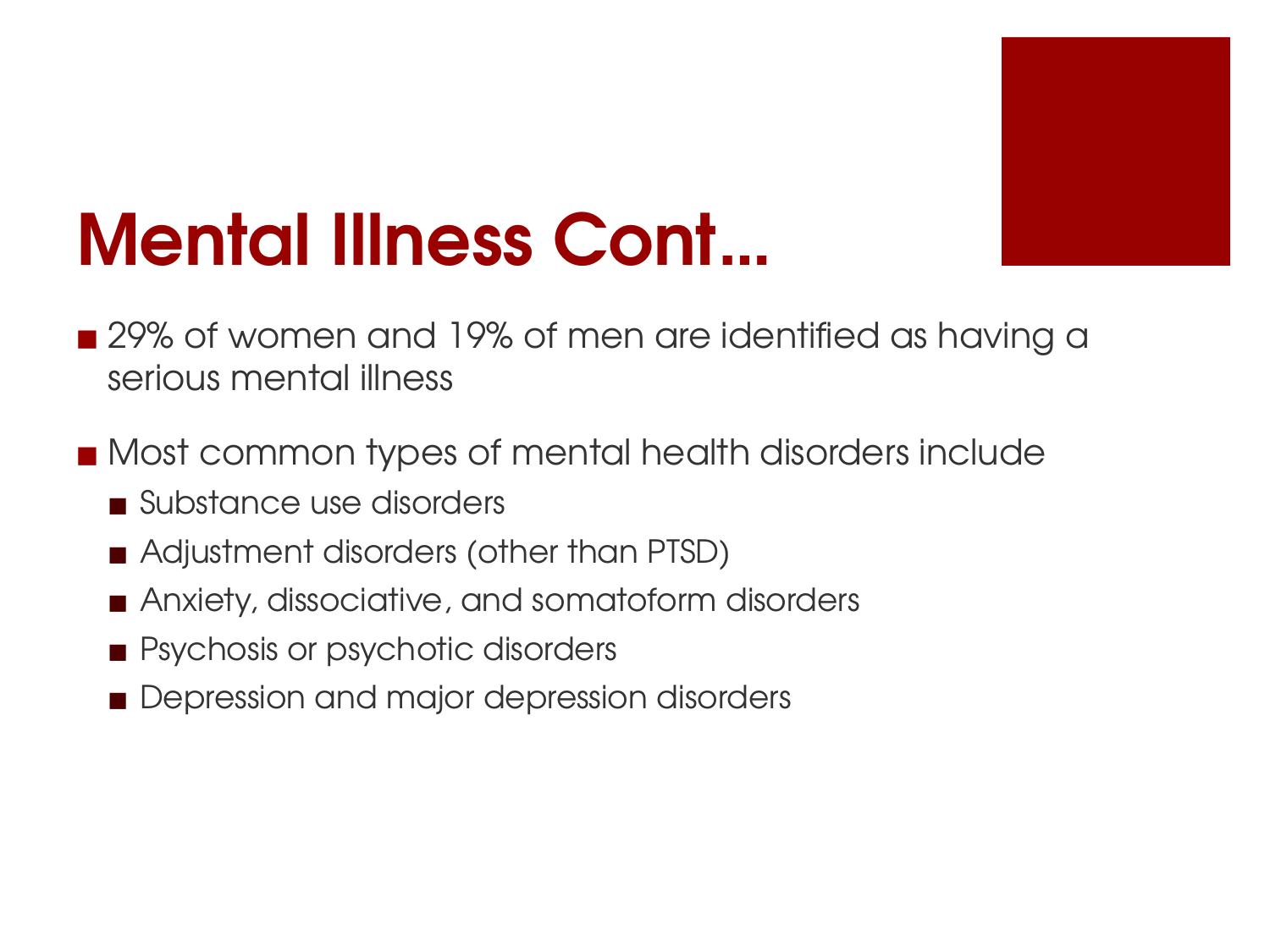

# Mental Illness Cont…
29% of women and 19% of men are identified as having a serious mental illness
Most common types of mental health disorders include
Substance use disorders
Adjustment disorders (other than PTSD)
Anxiety, dissociative, and somatoform disorders
Psychosis or psychotic disorders
Depression and major depression disorders